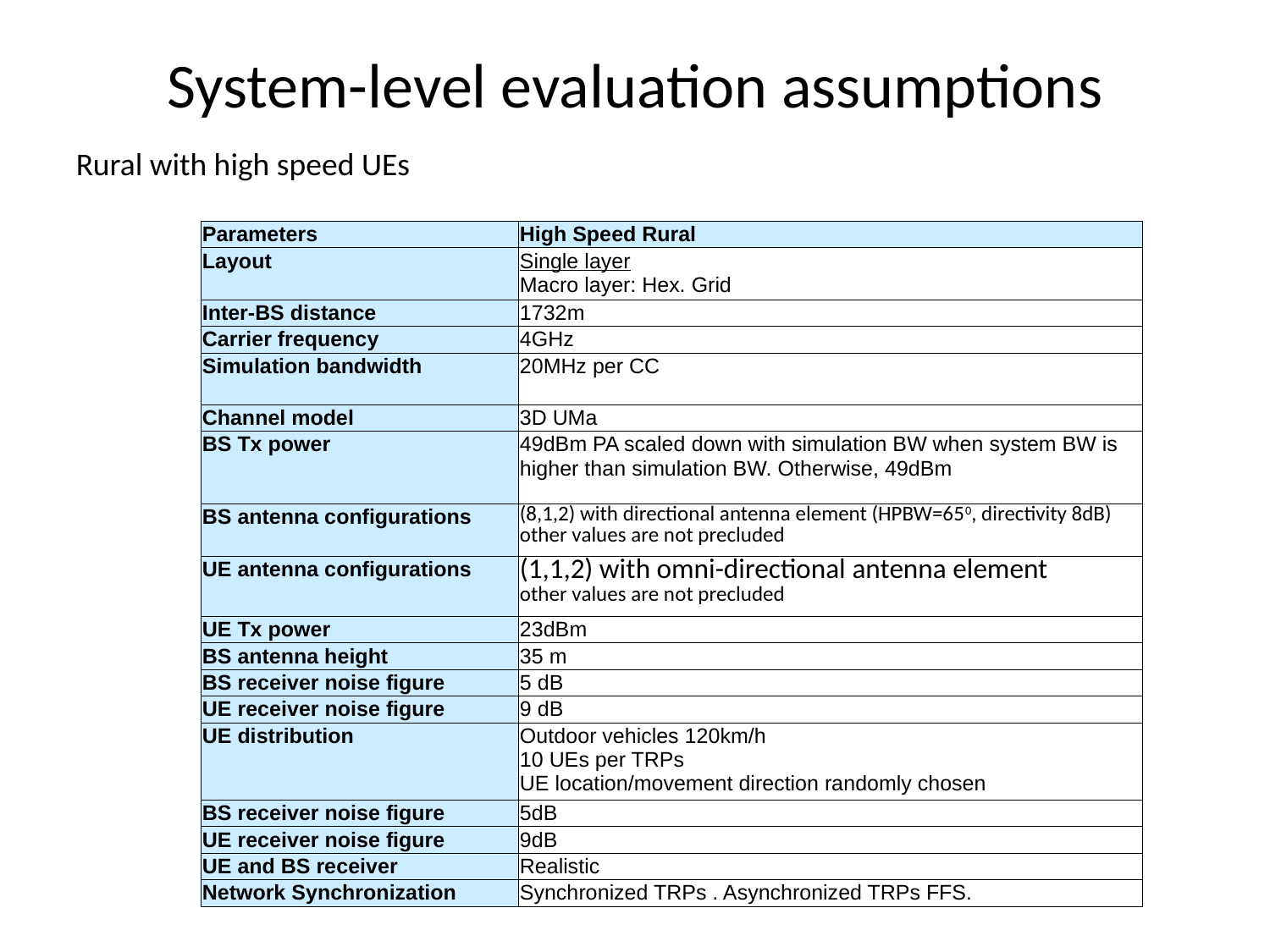

# System-level evaluation assumptions
Rural with high speed UEs
| Parameters | High Speed Rural |
| --- | --- |
| Layout | Single layer Macro layer: Hex. Grid |
| Inter-BS distance | 1732m |
| Carrier frequency | 4GHz |
| Simulation bandwidth | 20MHz per CC |
| Channel model | 3D UMa |
| BS Tx power | 49dBm PA scaled down with simulation BW when system BW is higher than simulation BW. Otherwise, 49dBm |
| BS antenna configurations | (8,1,2) with directional antenna element (HPBW=650, directivity 8dB) other values are not precluded |
| UE antenna configurations | (1,1,2) with omni-directional antenna element other values are not precluded |
| UE Tx power | 23dBm |
| BS antenna height | 35 m |
| BS receiver noise figure | 5 dB |
| UE receiver noise figure | 9 dB |
| UE distribution | Outdoor vehicles 120km/h 10 UEs per TRPs UE location/movement direction randomly chosen |
| BS receiver noise figure | 5dB |
| UE receiver noise figure | 9dB |
| UE and BS receiver | Realistic |
| Network Synchronization | Synchronized TRPs . Asynchronized TRPs FFS. |